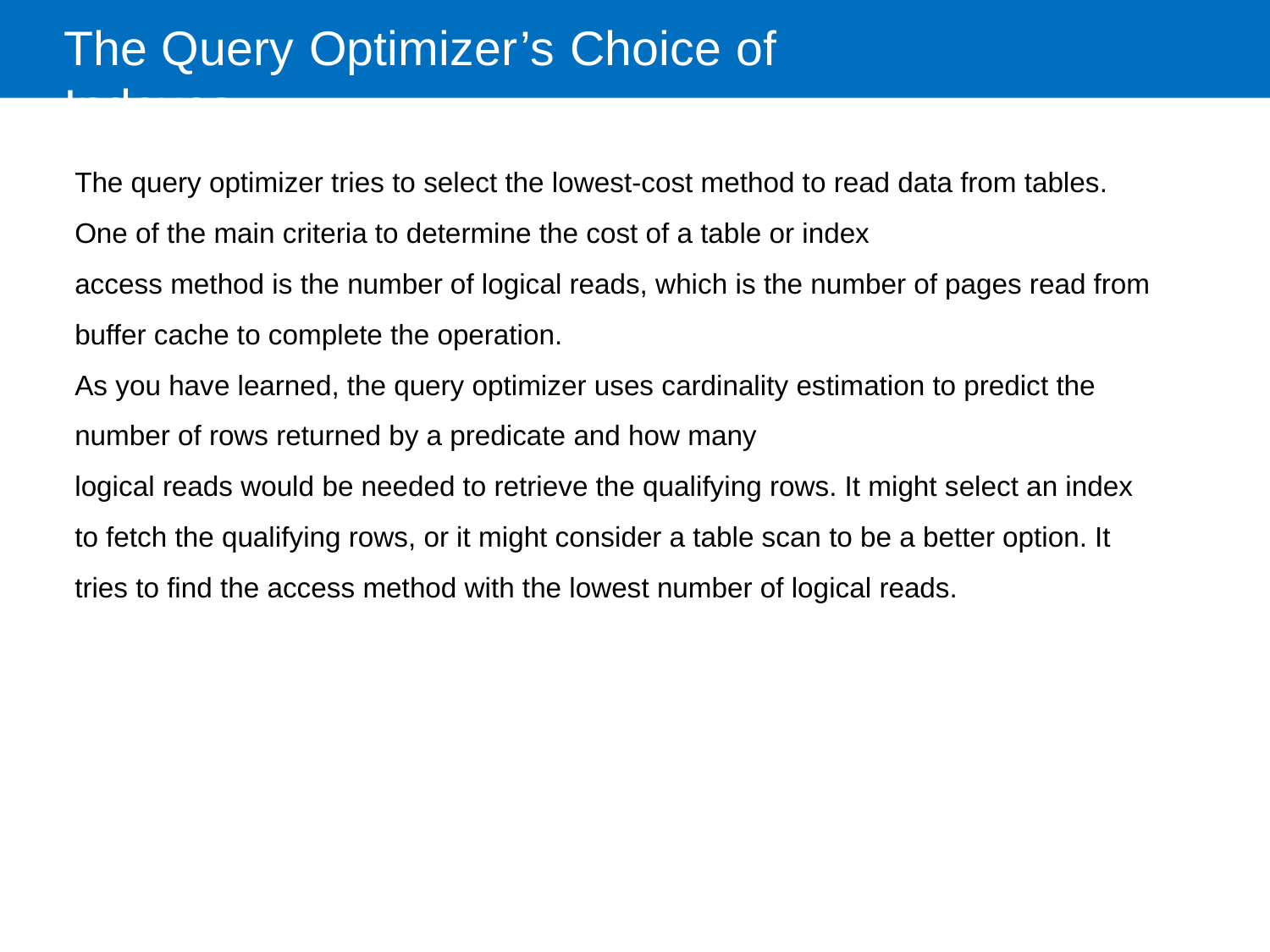

# The Query Optimizer’s Choice of Indexes
The query optimizer tries to select the lowest-cost method to read data from tables. One of the main criteria to determine the cost of a table or index
access method is the number of logical reads, which is the number of pages read from buffer cache to complete the operation.
As you have learned, the query optimizer uses cardinality estimation to predict the number of rows returned by a predicate and how many
logical reads would be needed to retrieve the qualifying rows. It might select an index to fetch the qualifying rows, or it might consider a table scan to be a better option. It tries to find the access method with the lowest number of logical reads.